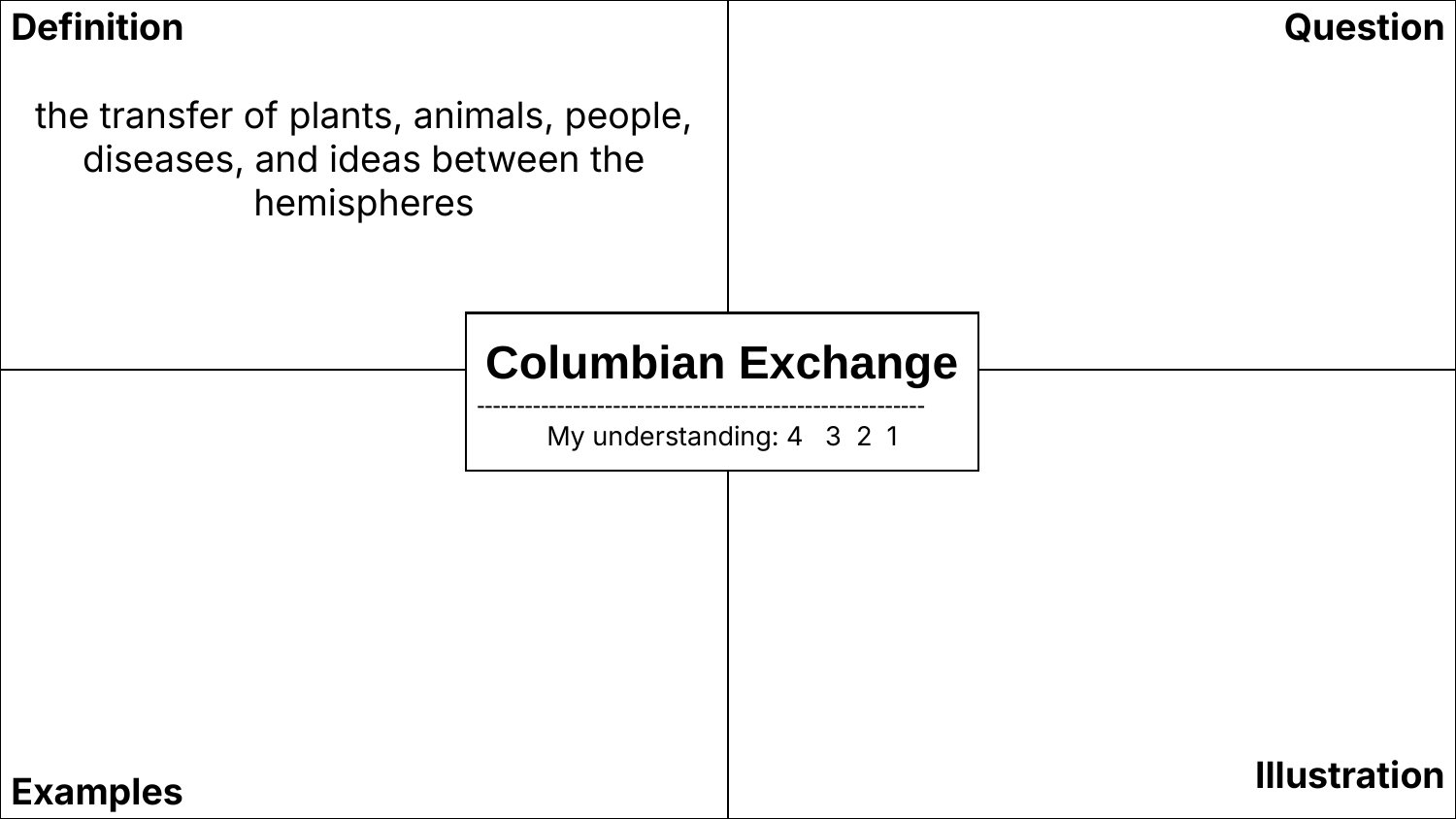

| Definition the transfer of plants, animals, people, diseases, and ideas between the hemispheres | Question |
| --- | --- |
| Examples | Illustration |
Columbian Exchange
--------------------------------------------------------
My understanding: 4   3  2  1